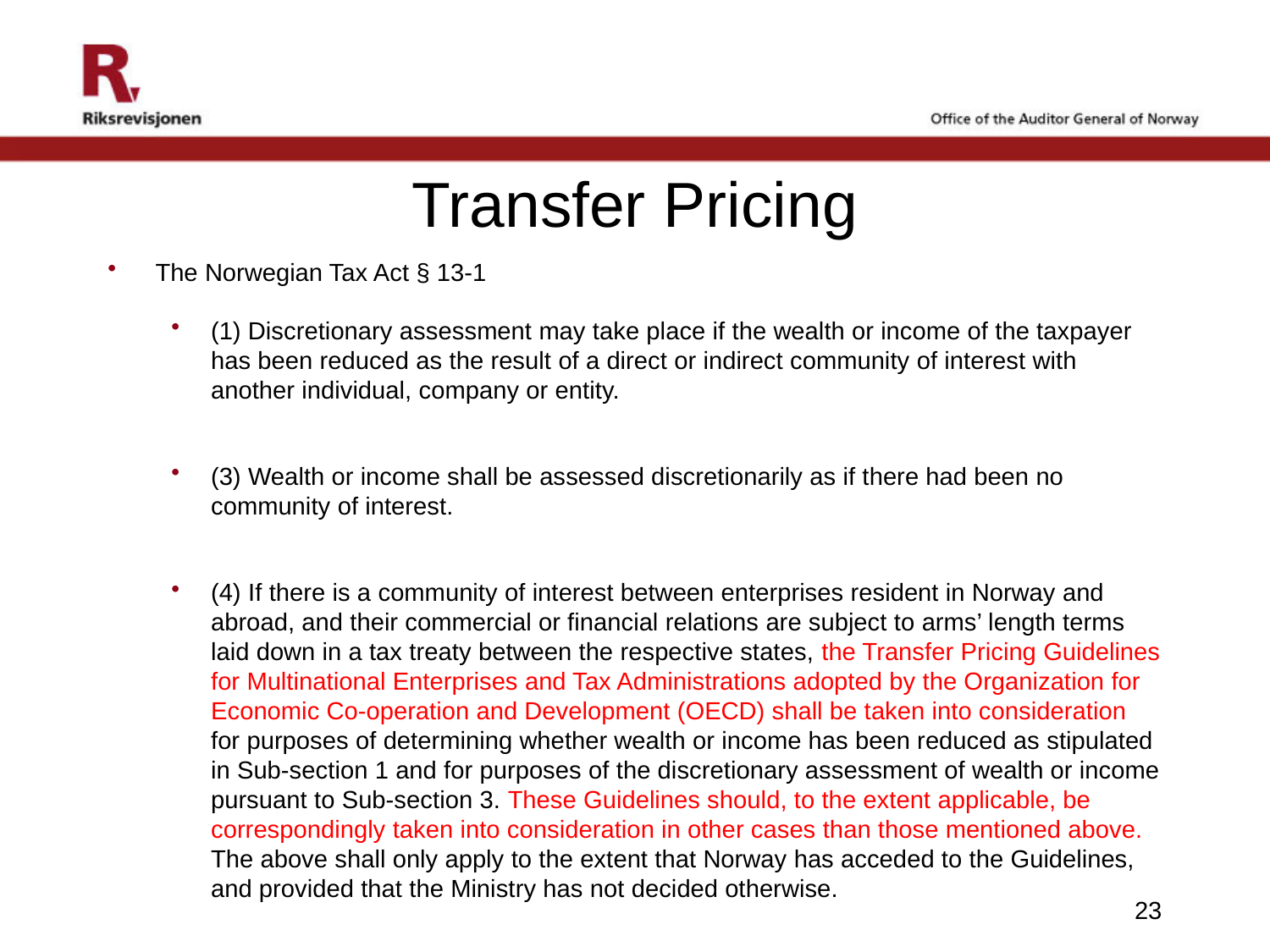

# Transfer Pricing
The Norwegian Tax Act § 13-1

(1) Discretionary assessment may take place if the wealth or income of the taxpayer has been reduced as the result of a direct or indirect community of interest with another individual, company or entity.

(3) Wealth or income shall be assessed discretionarily as if there had been no community of interest.

(4) If there is a community of interest between enterprises resident in Norway and abroad, and their commercial or financial relations are subject to arms’ length terms laid down in a tax treaty between the respective states, the Transfer Pricing Guidelines for Multinational Enterprises and Tax Administrations adopted by the Organization for Economic Co-operation and Development (OECD) shall be taken into consideration for purposes of determining whether wealth or income has been reduced as stipulated in Sub-section 1 and for purposes of the discretionary assessment of wealth or income pursuant to Sub-section 3. These Guidelines should, to the extent applicable, be correspondingly taken into consideration in other cases than those mentioned above. The above shall only apply to the extent that Norway has acceded to the Guidelines, and provided that the Ministry has not decided otherwise.

23